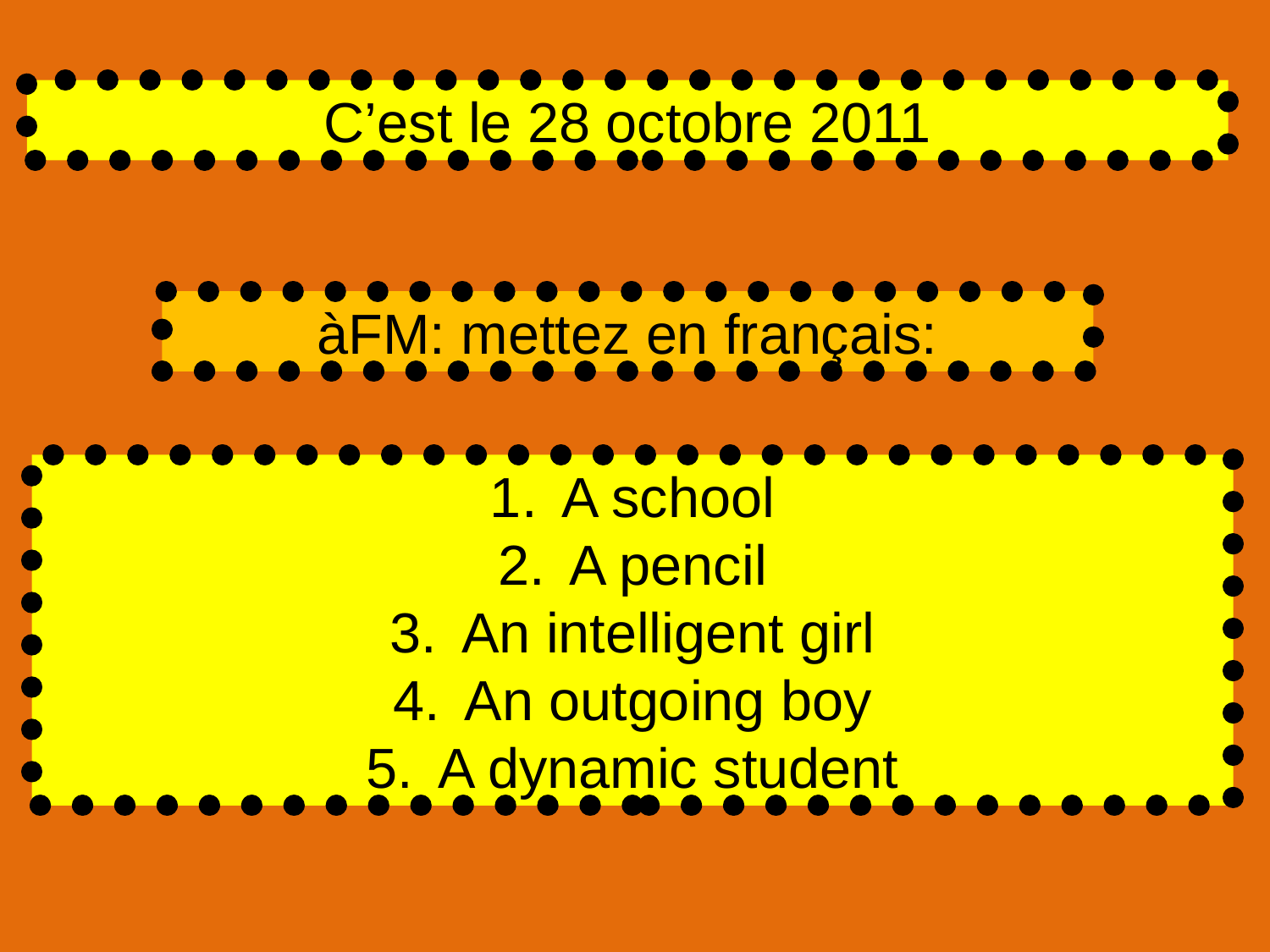

C’est le 28 octobre 2011
àFM: mettez en français:
A school
A pencil
An intelligent girl
An outgoing boy
A dynamic student